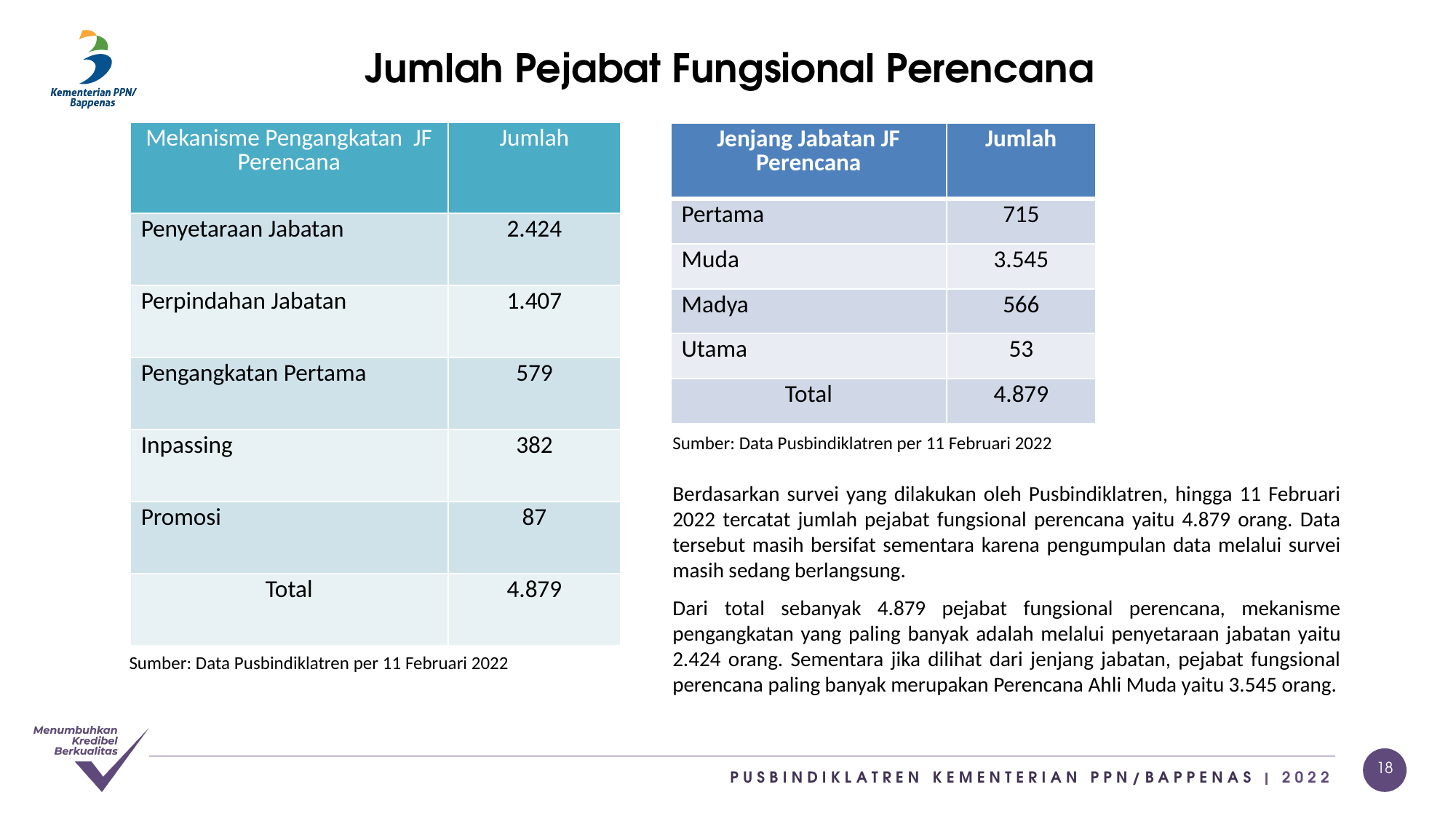

# Jumlah Pejabat Fungsional Perencana
| Mekanisme Pengangkatan JF Perencana | Jumlah |
| --- | --- |
| Penyetaraan Jabatan | 2.424 |
| Perpindahan Jabatan | 1.407 |
| Pengangkatan Pertama | 579 |
| Inpassing | 382 |
| Promosi | 87 |
| Total | 4.879 |
| Jenjang Jabatan JF Perencana | Jumlah |
| --- | --- |
| Pertama | 715 |
| Muda | 3.545 |
| Madya | 566 |
| Utama | 53 |
| Total | 4.879 |
Sumber: Data Pusbindiklatren per 11 Februari 2022
Berdasarkan survei yang dilakukan oleh Pusbindiklatren, hingga 11 Februari 2022 tercatat jumlah pejabat fungsional perencana yaitu 4.879 orang. Data tersebut masih bersifat sementara karena pengumpulan data melalui survei masih sedang berlangsung.
Dari total sebanyak 4.879 pejabat fungsional perencana, mekanisme pengangkatan yang paling banyak adalah melalui penyetaraan jabatan yaitu 2.424 orang. Sementara jika dilihat dari jenjang jabatan, pejabat fungsional perencana paling banyak merupakan Perencana Ahli Muda yaitu 3.545 orang.
Sumber: Data Pusbindiklatren per 11 Februari 2022
18